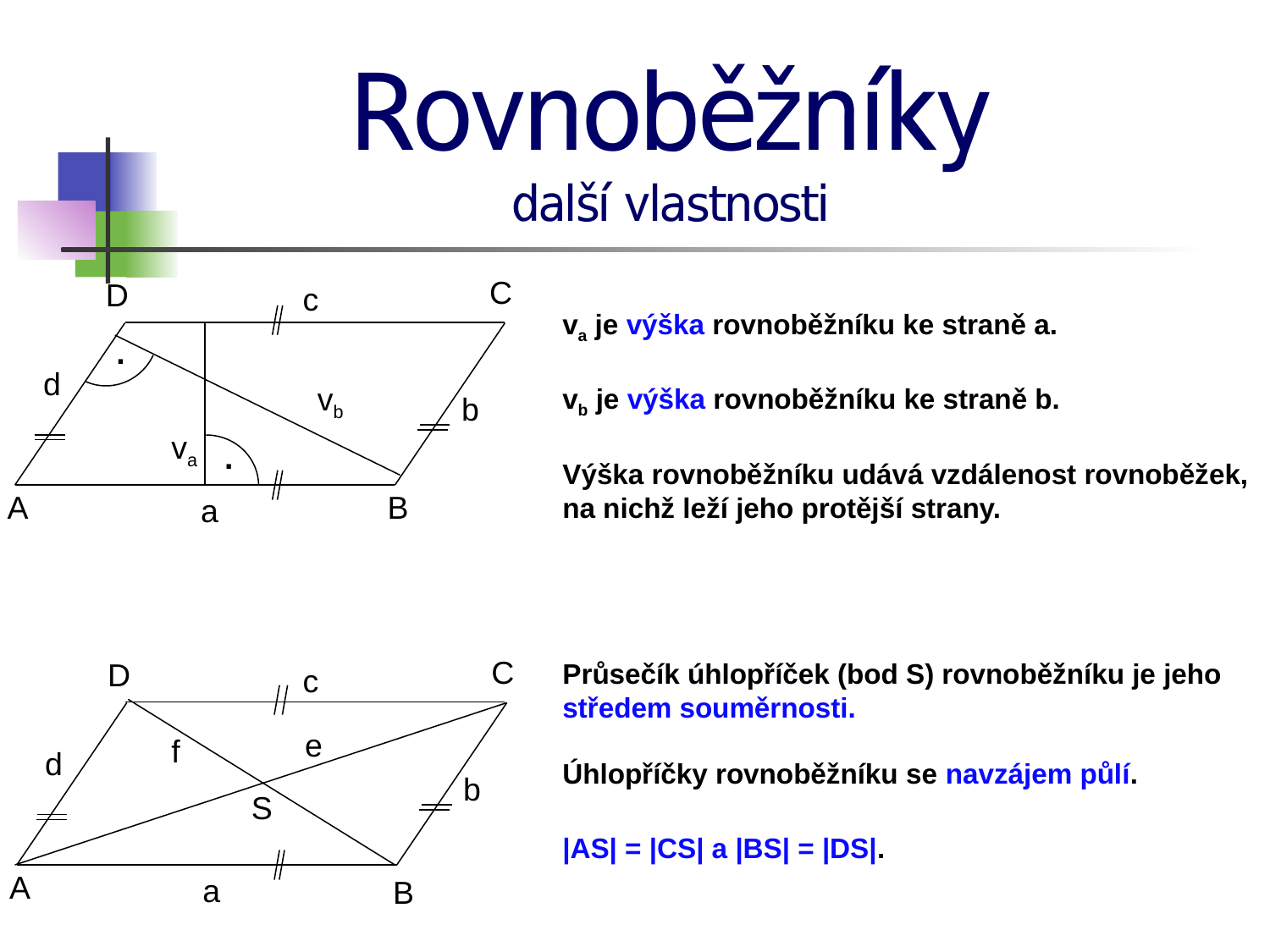

Rovnoběžníky
další vlastnosti
C
D
c

va je výška rovnoběžníku ke straně a.
.
d
vb
vb je výška rovnoběžníku ke straně b.
b
va
.

Výška rovnoběžníku udává vzdálenost rovnoběžek, na nichž leží jeho protější strany.
A
B
a
C
D
Průsečík úhlopříček (bod S) rovnoběžníku je jeho středem souměrnosti.
c
e
f
d
Úhlopříčky rovnoběžníku se navzájem půlí.
b
S
|AS| = |CS| a |BS| = |DS|.
A
a
B